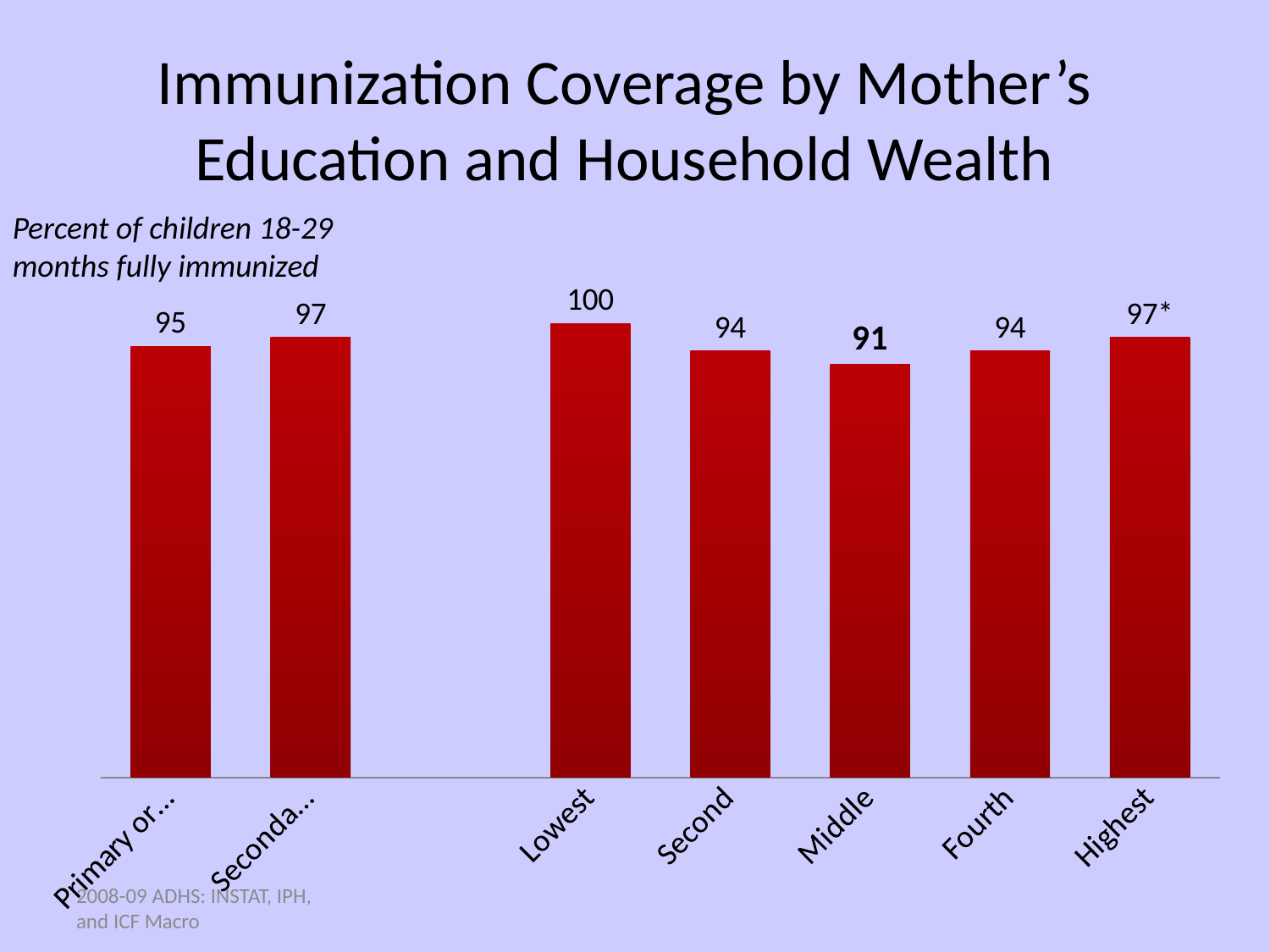

# Immunization Coverage by Mother’s Education and Household Wealth
Percent of children 18-29 months fully immunized

### Chart

| Category | Series 1 |
|---|---|
| Primary or less | 95.0 |
| Secondary + | 97.0 |
|  | None |
| Lowest | 100.0 |
| Second | 94.0 |
| Middle | 91.0 |
| Fourth | 94.0 |
| Highest | 97.0 |
2008-09 ADHS: INSTAT, IPH, and ICF Macro